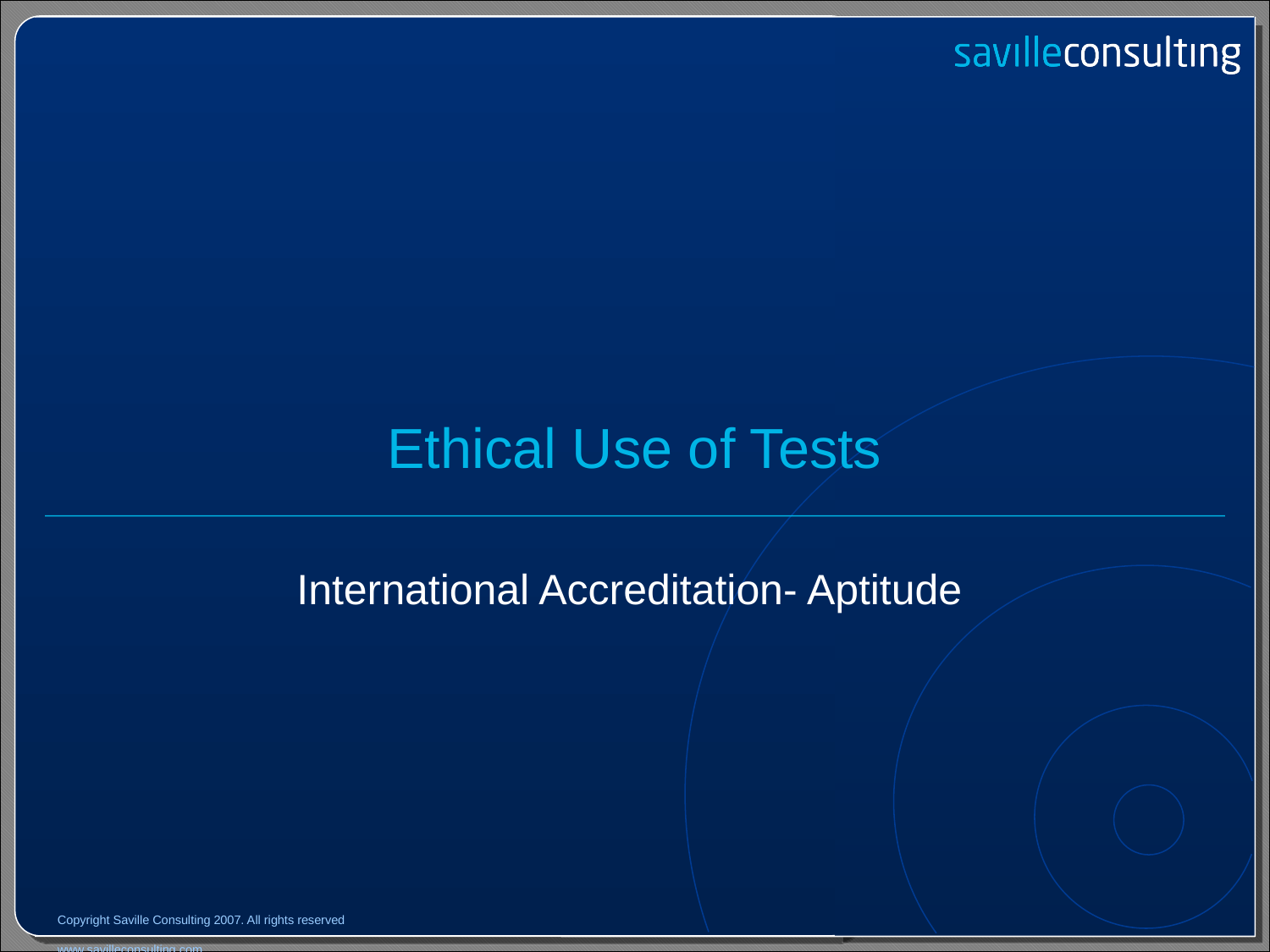

# Ethical Use of Tests
International Accreditation- Aptitude